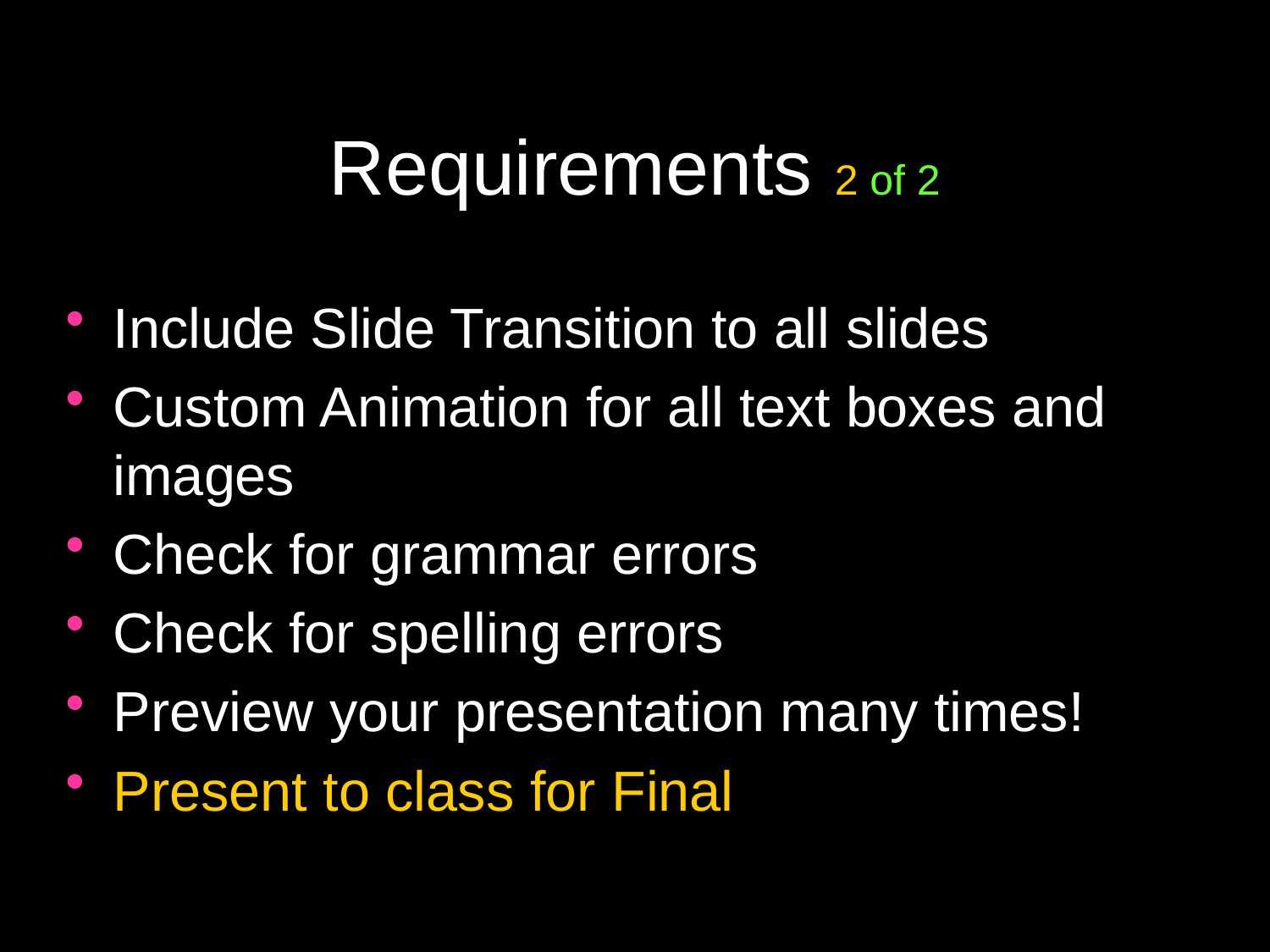

# Requirements 2 of 2
Include Slide Transition to all slides
Custom Animation for all text boxes and images
Check for grammar errors
Check for spelling errors
Preview your presentation many times!
Present to class for Final